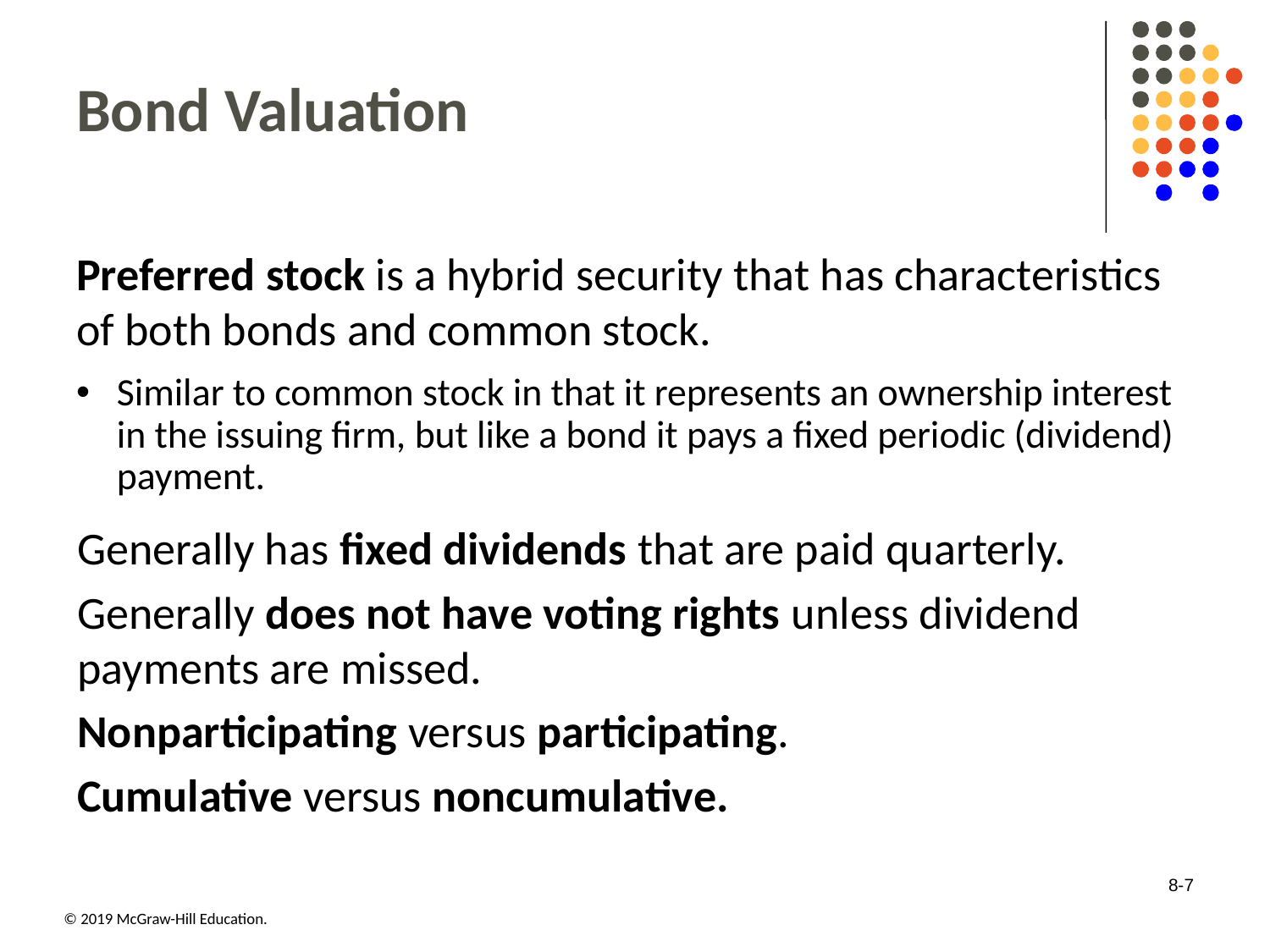

# Bond Valuation
Preferred stock is a hybrid security that has characteristics of both bonds and common stock.
Similar to common stock in that it represents an ownership interest in the issuing firm, but like a bond it pays a fixed periodic (dividend) payment.
Generally has fixed dividends that are paid quarterly.
Generally does not have voting rights unless dividend payments are missed.
Nonparticipating versus participating.
Cumulative versus noncumulative.
8-7